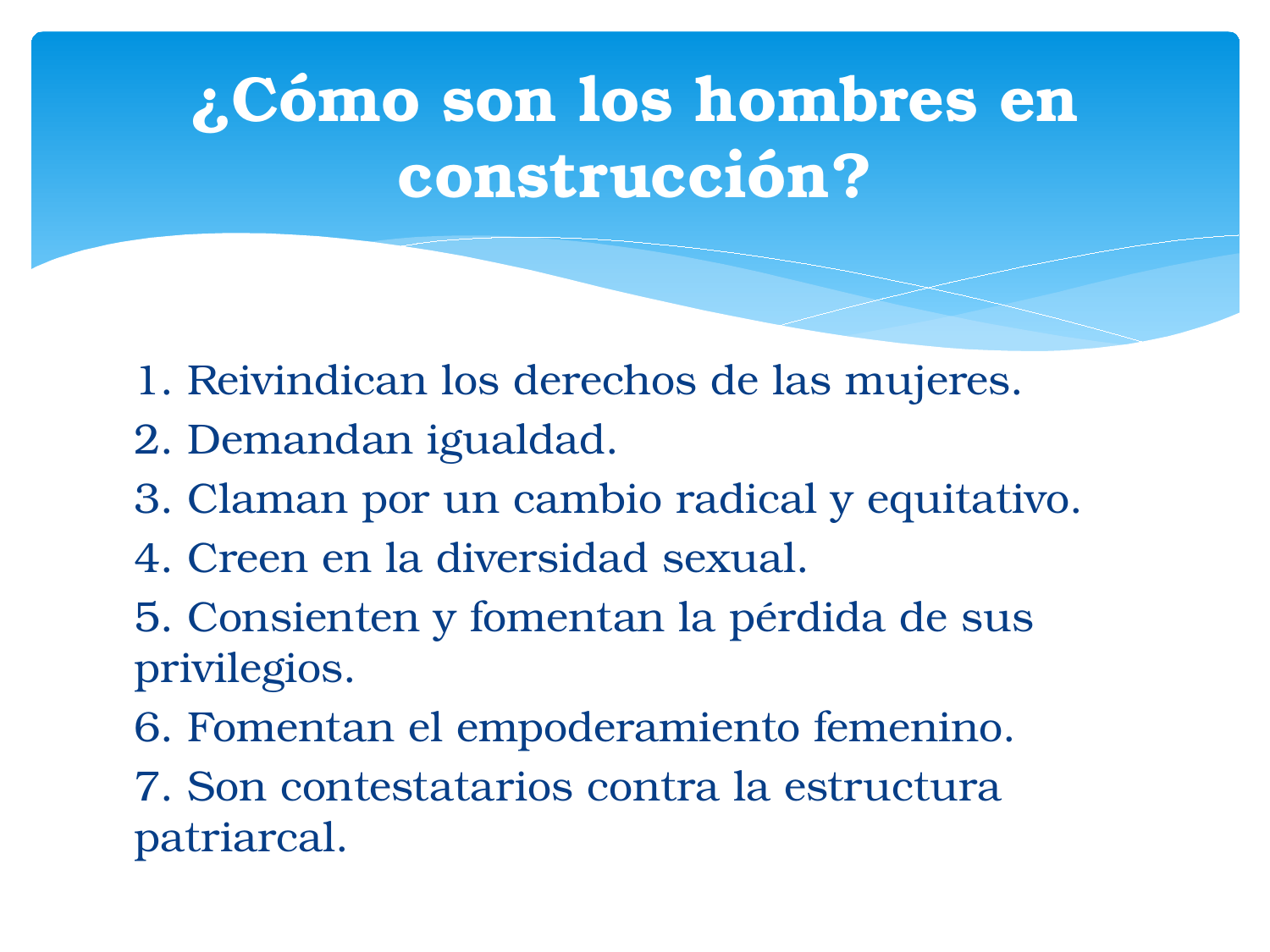

# ¿Cómo son los hombres en construcción?
1. Reivindican los derechos de las mujeres.
2. Demandan igualdad.
3. Claman por un cambio radical y equitativo.
4. Creen en la diversidad sexual.
5. Consienten y fomentan la pérdida de sus privilegios.
6. Fomentan el empoderamiento femenino.
7. Son contestatarios contra la estructura patriarcal.